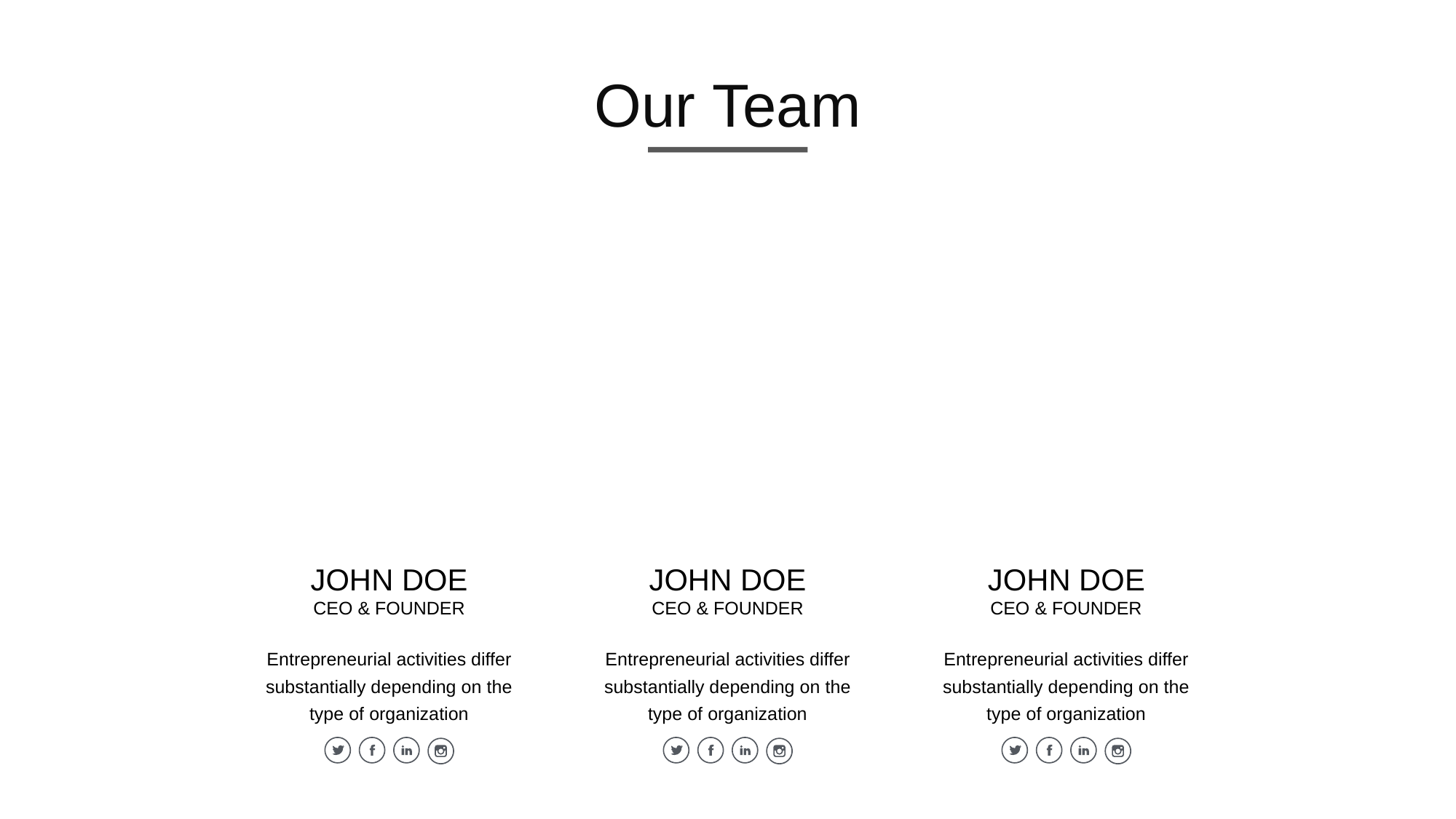

Our Team

JOHN DOE
CEO & FOUNDER
JOHN DOE
CEO & FOUNDER
JOHN DOE
CEO & FOUNDER
Entrepreneurial activities differ substantially depending on the type of organization
Entrepreneurial activities differ substantially depending on the type of organization
Entrepreneurial activities differ substantially depending on the type of organization